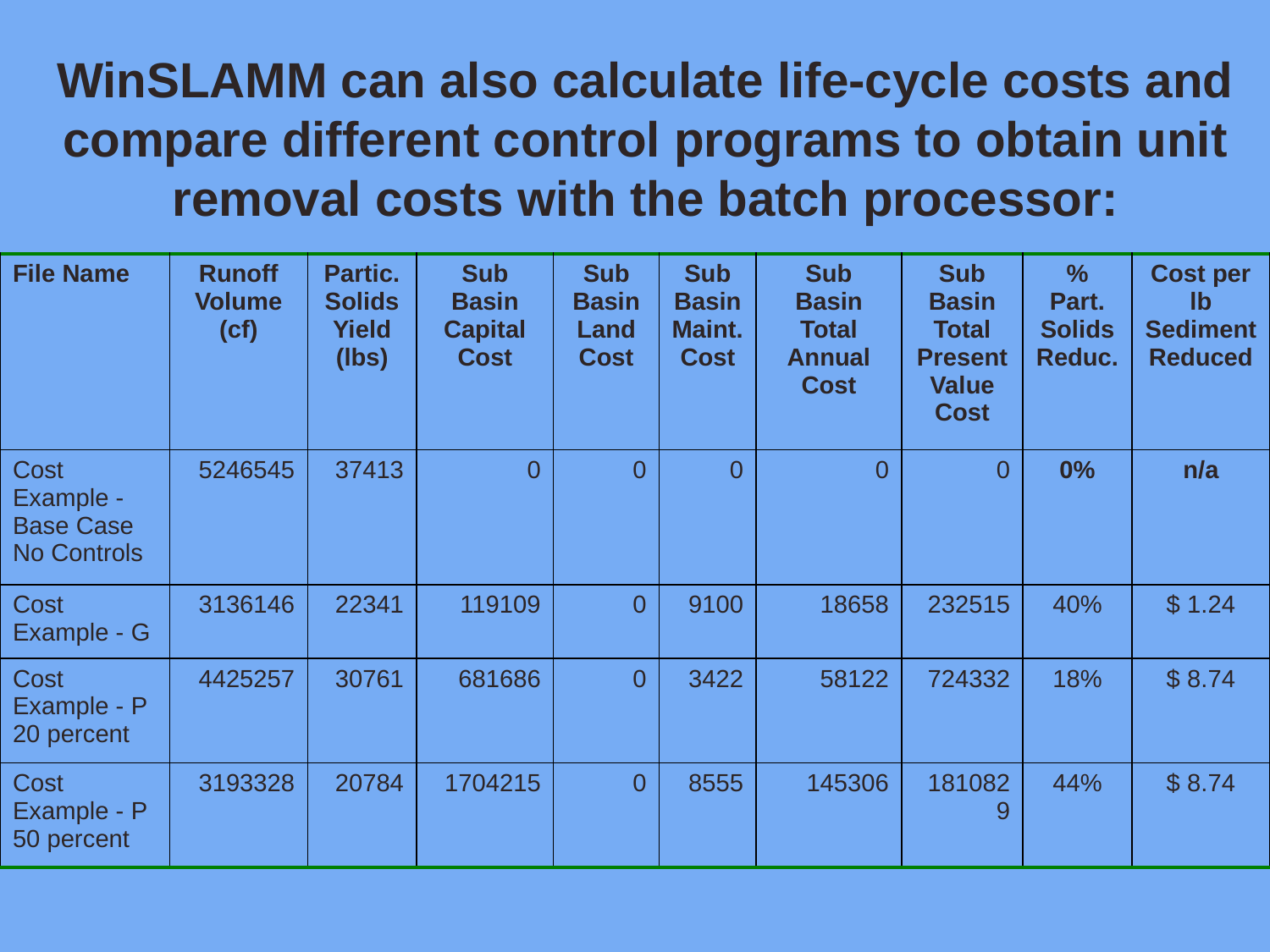

WinSLAMM can also calculate life-cycle costs and compare different control programs to obtain unit removal costs with the batch processor:
| File Name | Runoff Volume (cf) | Partic. Solids Yield (lbs) | Sub Basin Capital Cost | Sub Basin Land Cost | Sub Basin Maint. Cost | Sub Basin Total Annual Cost | Sub Basin Total Present Value Cost | % Part. Solids Reduc. | Cost per lb Sediment Reduced |
| --- | --- | --- | --- | --- | --- | --- | --- | --- | --- |
| Cost Example - Base Case No Controls | 5246545 | 37413 | 0 | 0 | 0 | 0 | 0 | 0% | n/a |
| Cost Example - G | 3136146 | 22341 | 119109 | 0 | 9100 | 18658 | 232515 | 40% | $ 1.24 |
| Cost Example - P 20 percent | 4425257 | 30761 | 681686 | 0 | 3422 | 58122 | 724332 | 18% | $ 8.74 |
| Cost Example - P 50 percent | 3193328 | 20784 | 1704215 | 0 | 8555 | 145306 | 1810829 | 44% | $ 8.74 |